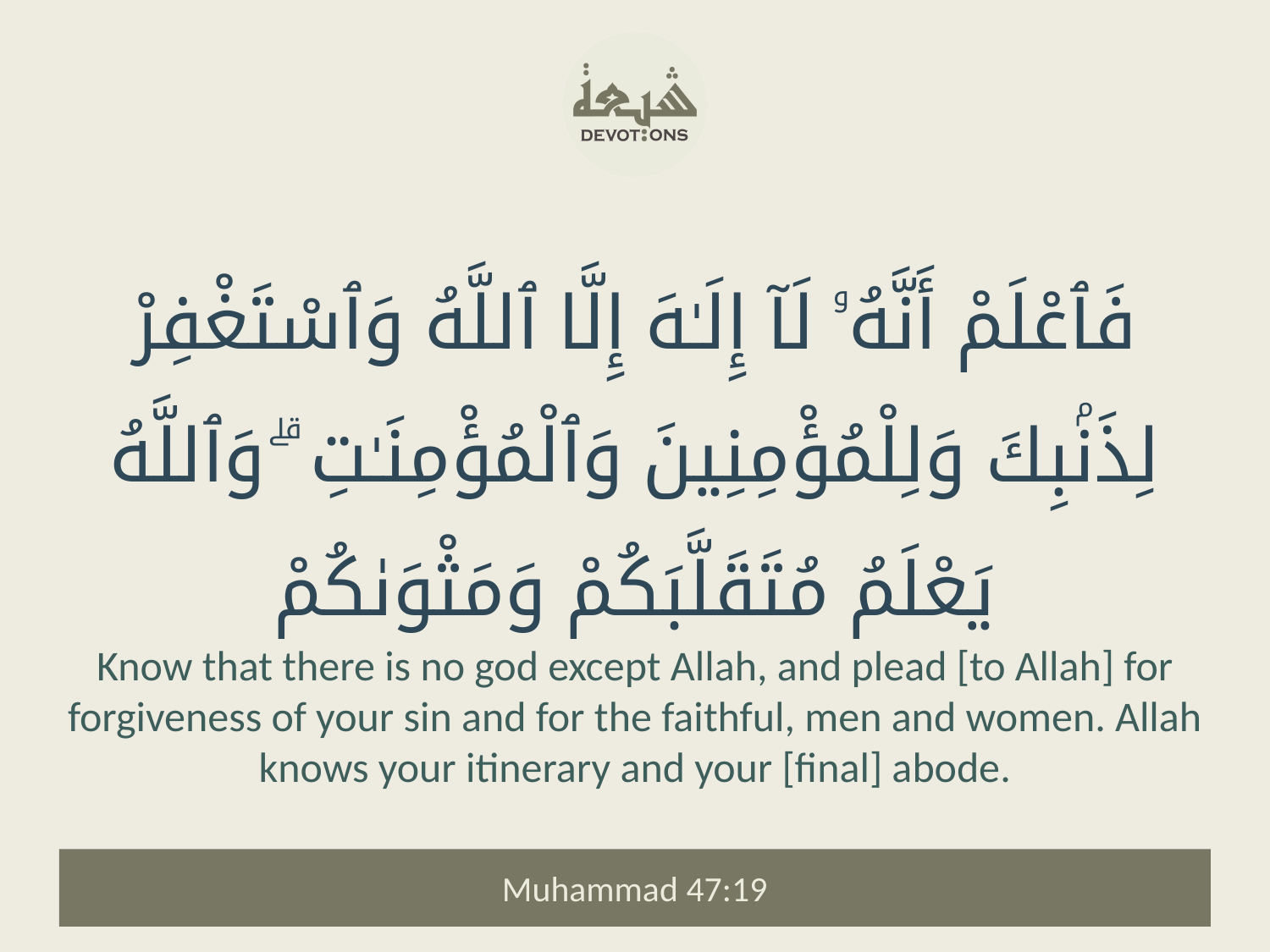

فَٱعْلَمْ أَنَّهُۥ لَآ إِلَـٰهَ إِلَّا ٱللَّهُ وَٱسْتَغْفِرْ لِذَنۢبِكَ وَلِلْمُؤْمِنِينَ وَٱلْمُؤْمِنَـٰتِ ۗ وَٱللَّهُ يَعْلَمُ مُتَقَلَّبَكُمْ وَمَثْوَىٰكُمْ
Know that there is no god except Allah, and plead [to Allah] for forgiveness of your sin and for the faithful, men and women. Allah knows your itinerary and your [final] abode.
Muhammad 47:19